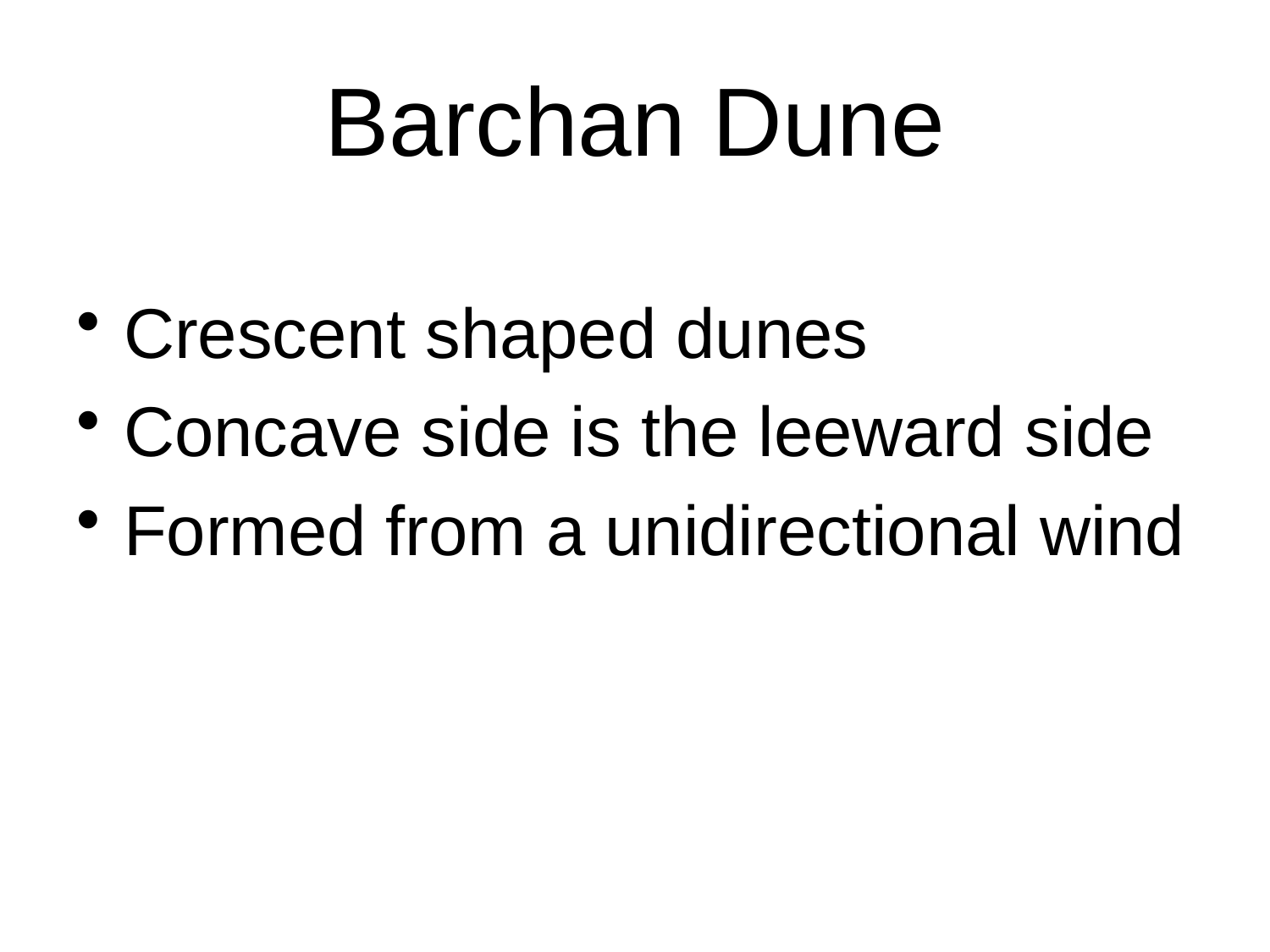

# Barchan Dune
Crescent shaped dunes
Concave side is the leeward side
Formed from a unidirectional wind